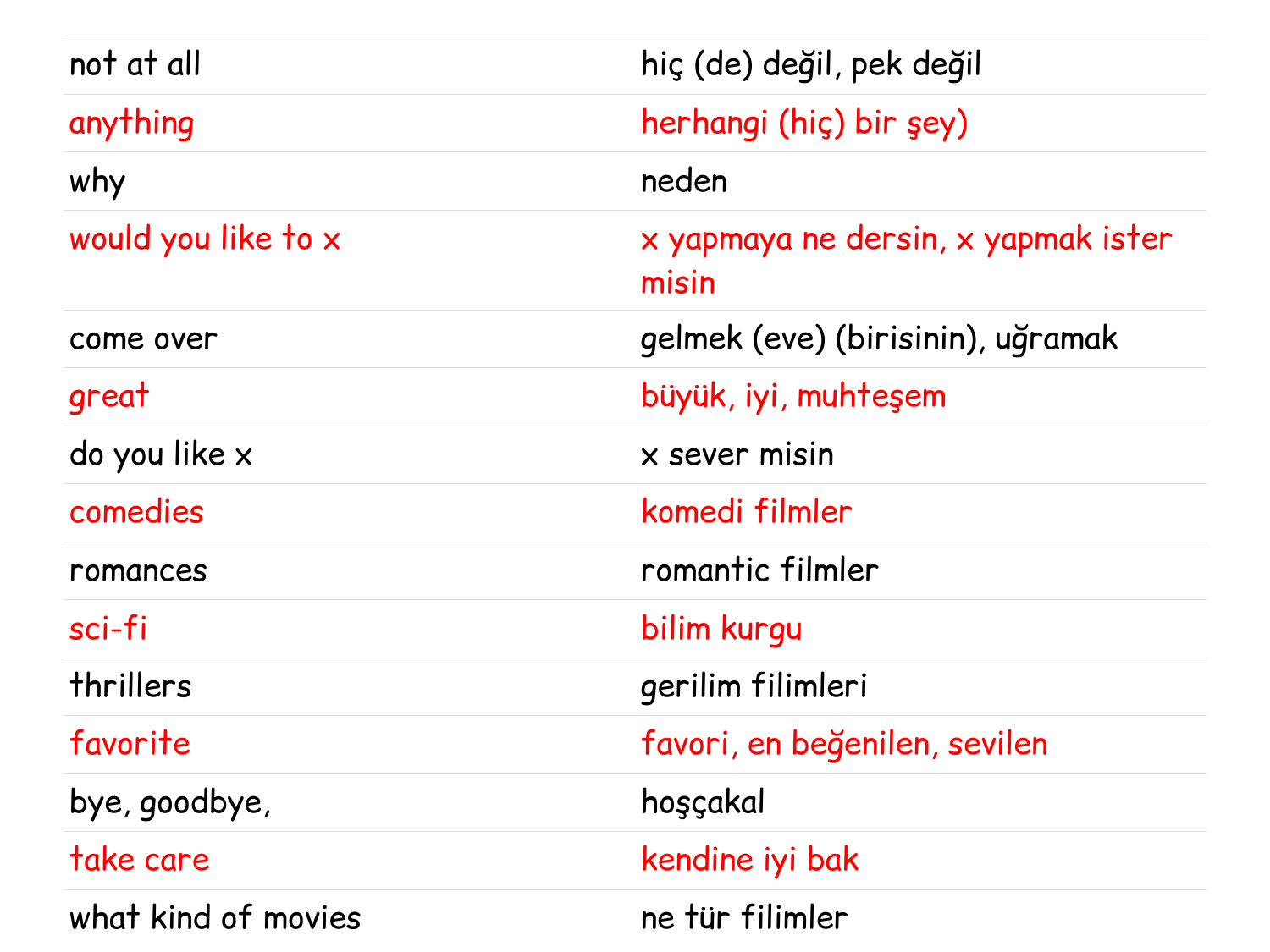

| not at all | hiç (de) değil, pek değil |
| --- | --- |
| anything | herhangi (hiç) bir şey) |
| why | neden |
| would you like to x | x yapmaya ne dersin, x yapmak ister misin |
| come over | gelmek (eve) (birisinin), uğramak |
| great | büyük, iyi, muhteşem |
| do you like x | x sever misin |
| comedies | komedi filmler |
| romances | romantic filmler |
| sci-fi | bilim kurgu |
| thrillers | gerilim filimleri |
| favorite | favori, en beğenilen, sevilen |
| bye, goodbye, | hoşçakal |
| take care | kendine iyi bak |
| what kind of movies | ne tür filimler |
#